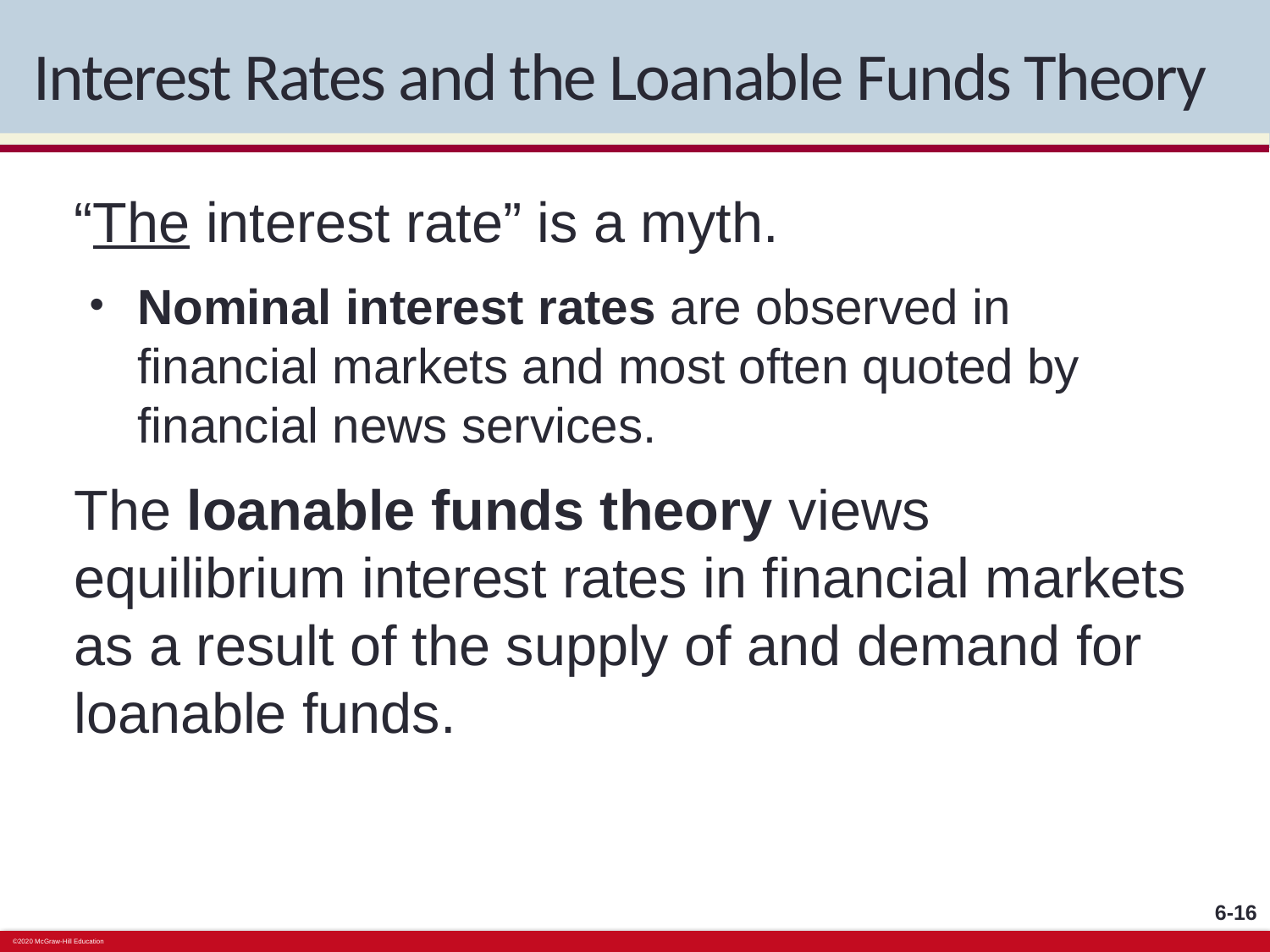

# Interest Rates and the Loanable Funds Theory
“The interest rate” is a myth.
Nominal interest rates are observed in financial markets and most often quoted by financial news services.
The loanable funds theory views equilibrium interest rates in financial markets as a result of the supply of and demand for loanable funds.